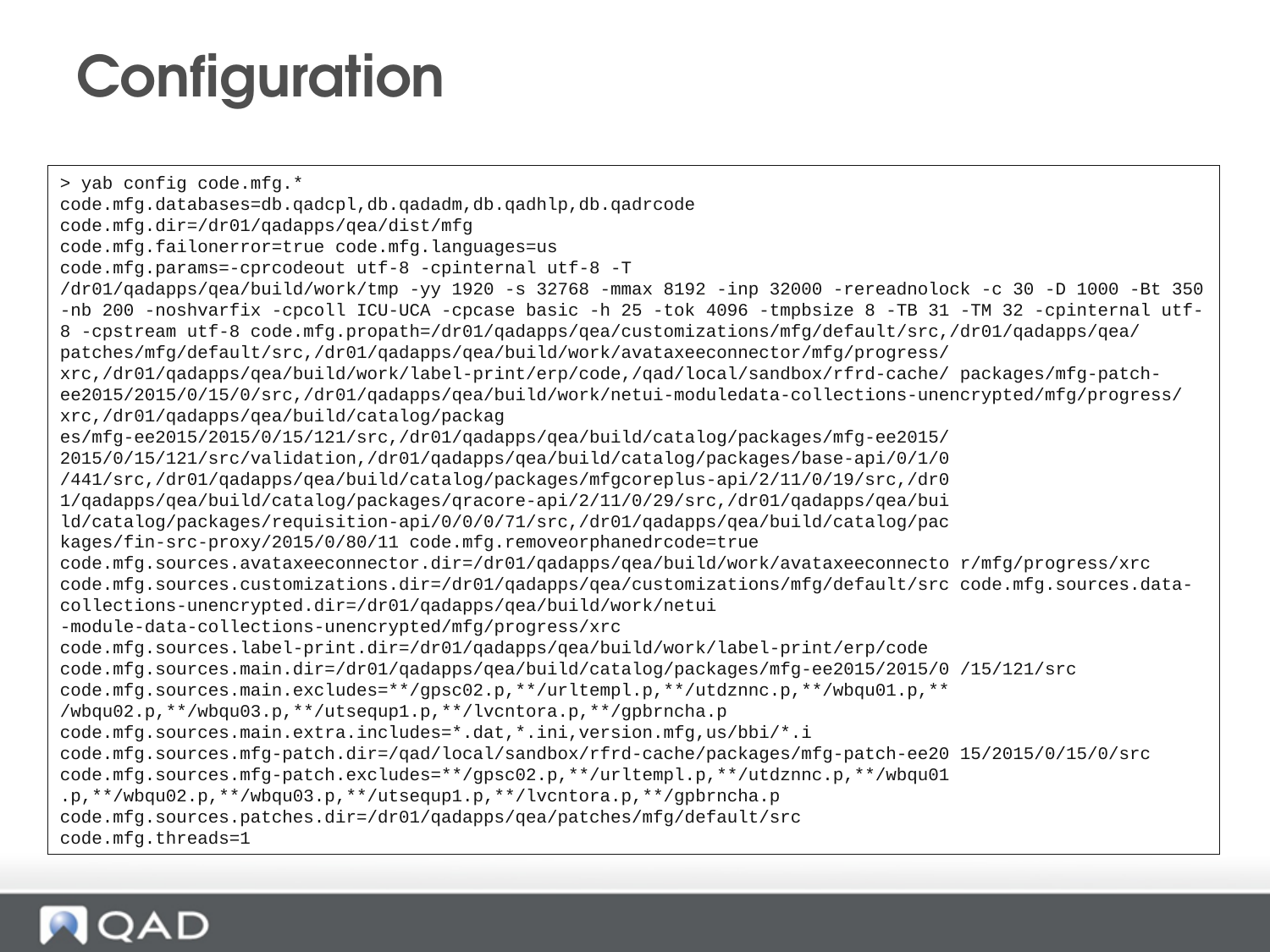

# Configuration
> yab config code.mfg.*
code.mfg.databases=db.qadcpl,db.qadadm,db.qadhlp,db.qadrcode
code.mfg.dir=/dr01/qadapps/qea/dist/mfg
code.mfg.failonerror=true code.mfg.languages=us
code.mfg.params=-cprcodeout utf-8 -cpinternal utf-8 -T
/dr01/qadapps/qea/build/work/tmp -yy 1920 -s 32768 -mmax 8192 -inp 32000 -rereadnolock -c 30 -D 1000 -Bt 350 -nb 200 -noshvarfix -cpcoll ICU-UCA -cpcase basic -h 25 -tok 4096 -tmpbsize 8 -TB 31 -TM 32 -cpinternal utf-8 -cpstream utf-8 code.mfg.propath=/dr01/qadapps/qea/customizations/mfg/default/src,/dr01/qadapps/qea/ patches/mfg/default/src,/dr01/qadapps/qea/build/work/avataxeeconnector/mfg/progress/ xrc,/dr01/qadapps/qea/build/work/label-print/erp/code,/qad/local/sandbox/rfrd-cache/ packages/mfg-patch-ee2015/2015/0/15/0/src,/dr01/qadapps/qea/build/work/netui-moduledata-collections-unencrypted/mfg/progress/xrc,/dr01/qadapps/qea/build/catalog/packag es/mfg-ee2015/2015/0/15/121/src,/dr01/qadapps/qea/build/catalog/packages/mfg-ee2015/ 2015/0/15/121/src/validation,/dr01/qadapps/qea/build/catalog/packages/base-api/0/1/0 /441/src,/dr01/qadapps/qea/build/catalog/packages/mfgcoreplus-api/2/11/0/19/src,/dr0 1/qadapps/qea/build/catalog/packages/qracore-api/2/11/0/29/src,/dr01/qadapps/qea/bui ld/catalog/packages/requisition-api/0/0/0/71/src,/dr01/qadapps/qea/build/catalog/pac kages/fin-src-proxy/2015/0/80/11 code.mfg.removeorphanedrcode=true code.mfg.sources.avataxeeconnector.dir=/dr01/qadapps/qea/build/work/avataxeeconnecto r/mfg/progress/xrc code.mfg.sources.customizations.dir=/dr01/qadapps/qea/customizations/mfg/default/src code.mfg.sources.data-collections-unencrypted.dir=/dr01/qadapps/qea/build/work/netui -module-data-collections-unencrypted/mfg/progress/xrc code.mfg.sources.label-print.dir=/dr01/qadapps/qea/build/work/label-print/erp/code code.mfg.sources.main.dir=/dr01/qadapps/qea/build/catalog/packages/mfg-ee2015/2015/0 /15/121/src code.mfg.sources.main.excludes=**/gpsc02.p,**/urltempl.p,**/utdznnc.p,**/wbqu01.p,** /wbqu02.p,**/wbqu03.p,**/utsequp1.p,**/lvcntora.p,**/gpbrncha.p code.mfg.sources.main.extra.includes=*.dat,*.ini,version.mfg,us/bbi/*.i code.mfg.sources.mfg-patch.dir=/qad/local/sandbox/rfrd-cache/packages/mfg-patch-ee20 15/2015/0/15/0/src code.mfg.sources.mfg-patch.excludes=**/gpsc02.p,**/urltempl.p,**/utdznnc.p,**/wbqu01 .p,**/wbqu02.p,**/wbqu03.p,**/utsequp1.p,**/lvcntora.p,**/gpbrncha.p code.mfg.sources.patches.dir=/dr01/qadapps/qea/patches/mfg/default/src
code.mfg.threads=1